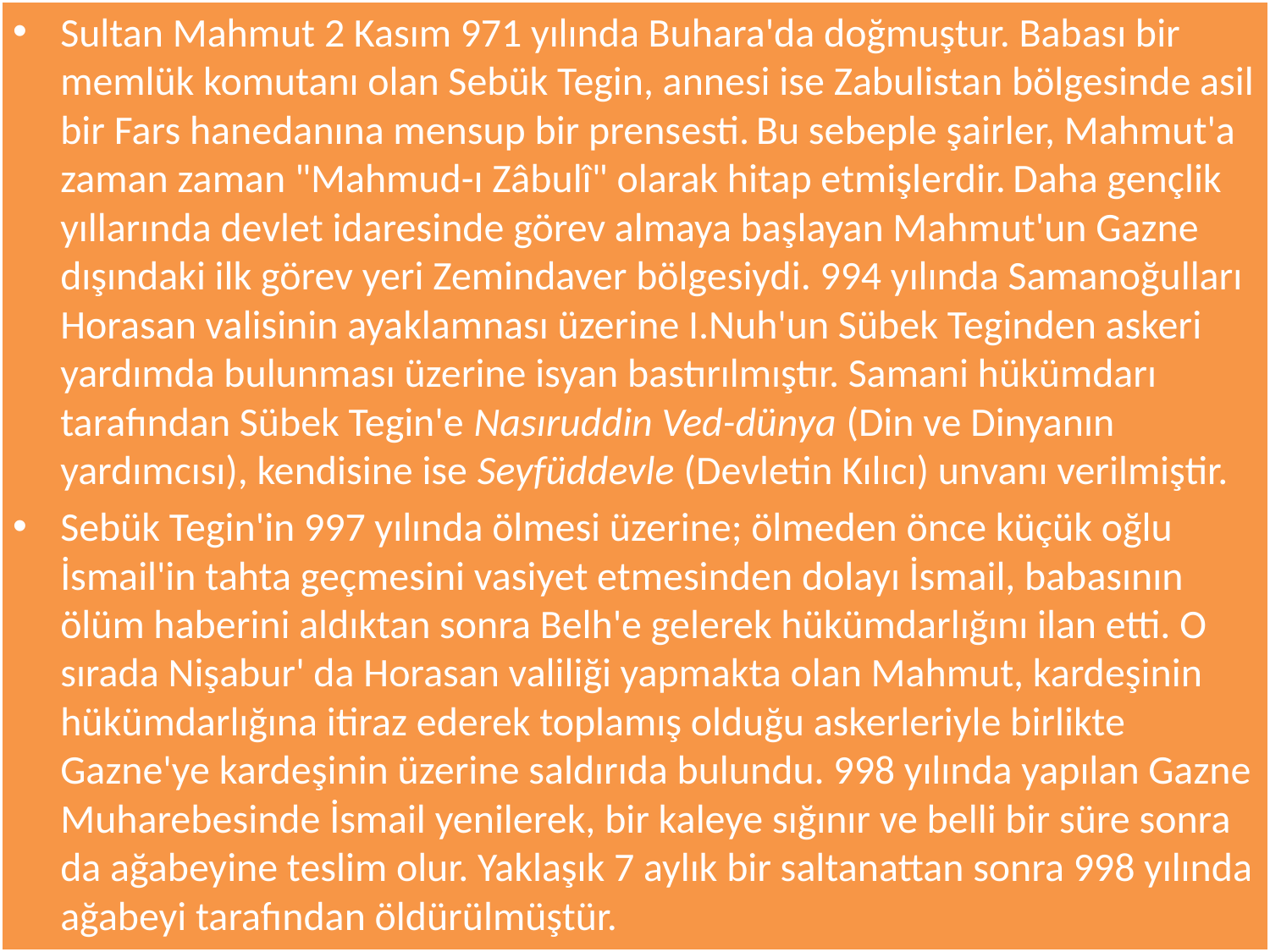

Sultan Mahmut 2 Kasım 971 yılında Buhara'da doğmuştur. Babası bir memlük komutanı olan Sebük Tegin, annesi ise Zabulistan bölgesinde asil bir Fars hanedanına mensup bir prensesti. Bu sebeple şairler, Mahmut'a zaman zaman "Mahmud-ı Zâbulî" olarak hitap etmişlerdir. Daha gençlik yıllarında devlet idaresinde görev almaya başlayan Mahmut'un Gazne dışındaki ilk görev yeri Zemindaver bölgesiydi. 994 yılında Samanoğulları Horasan valisinin ayaklamnası üzerine I.Nuh'un Sübek Teginden askeri yardımda bulunması üzerine isyan bastırılmıştır. Samani hükümdarı tarafından Sübek Tegin'e Nasıruddin Ved-dünya (Din ve Dinyanın yardımcısı), kendisine ise Seyfüddevle (Devletin Kılıcı) unvanı verilmiştir.
Sebük Tegin'in 997 yılında ölmesi üzerine; ölmeden önce küçük oğlu İsmail'in tahta geçmesini vasiyet etmesinden dolayı İsmail, babasının ölüm haberini aldıktan sonra Belh'e gelerek hükümdarlığını ilan etti. O sırada Nişabur' da Horasan valiliği yapmakta olan Mahmut, kardeşinin hükümdarlığına itiraz ederek toplamış olduğu askerleriyle birlikte Gazne'ye kardeşinin üzerine saldırıda bulundu. 998 yılında yapılan Gazne Muharebesinde İsmail yenilerek, bir kaleye sığınır ve belli bir süre sonra da ağabeyine teslim olur. Yaklaşık 7 aylık bir saltanattan sonra 998 yılında ağabeyi tarafından öldürülmüştür.